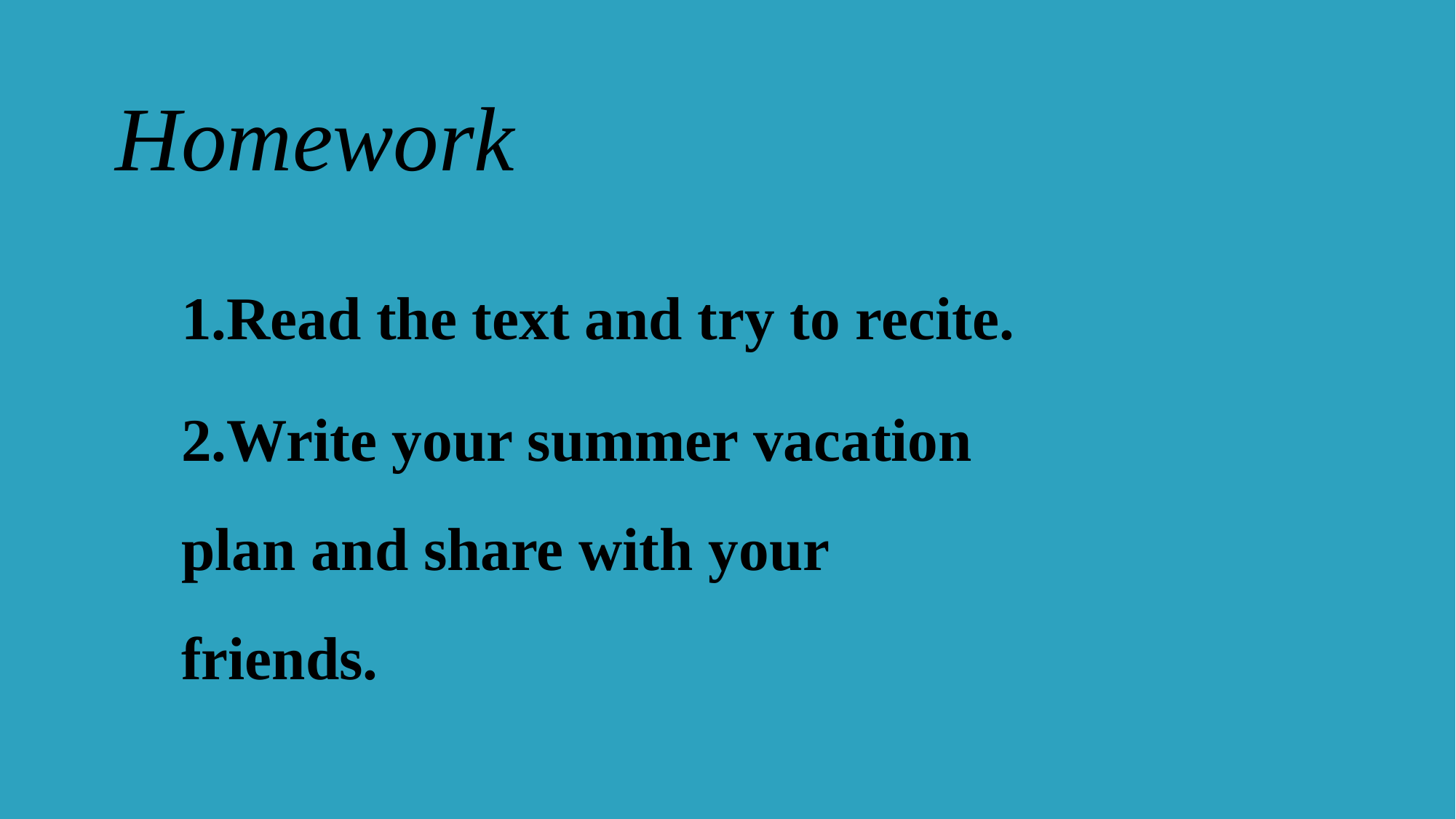

Homework
1.Read the text and try to recite.
2.Write your summer vacation plan and share with your friends.